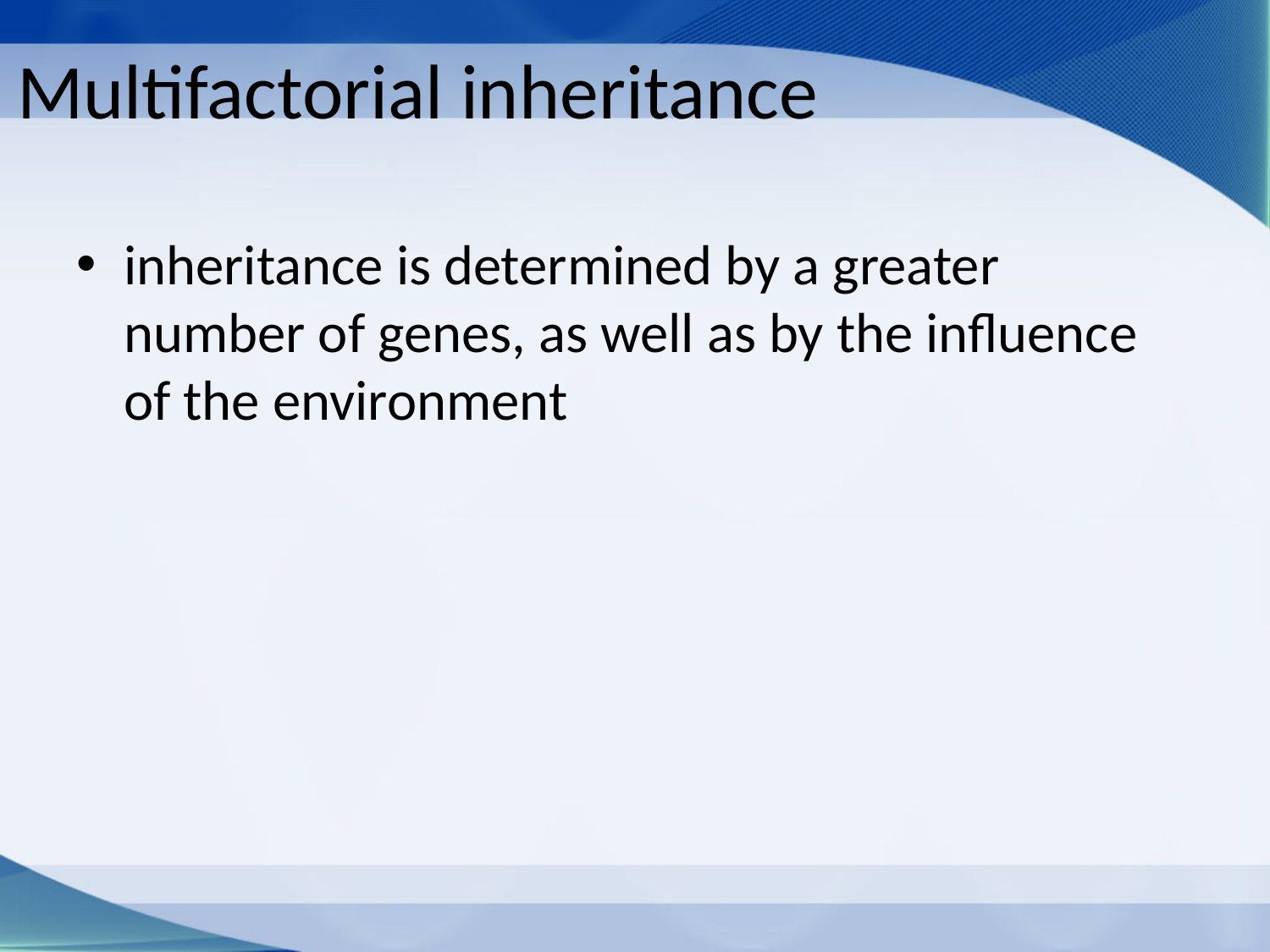

Multifactorial inheritance
inheritance is determined by a greater number of genes, as well as by the influence of the environment